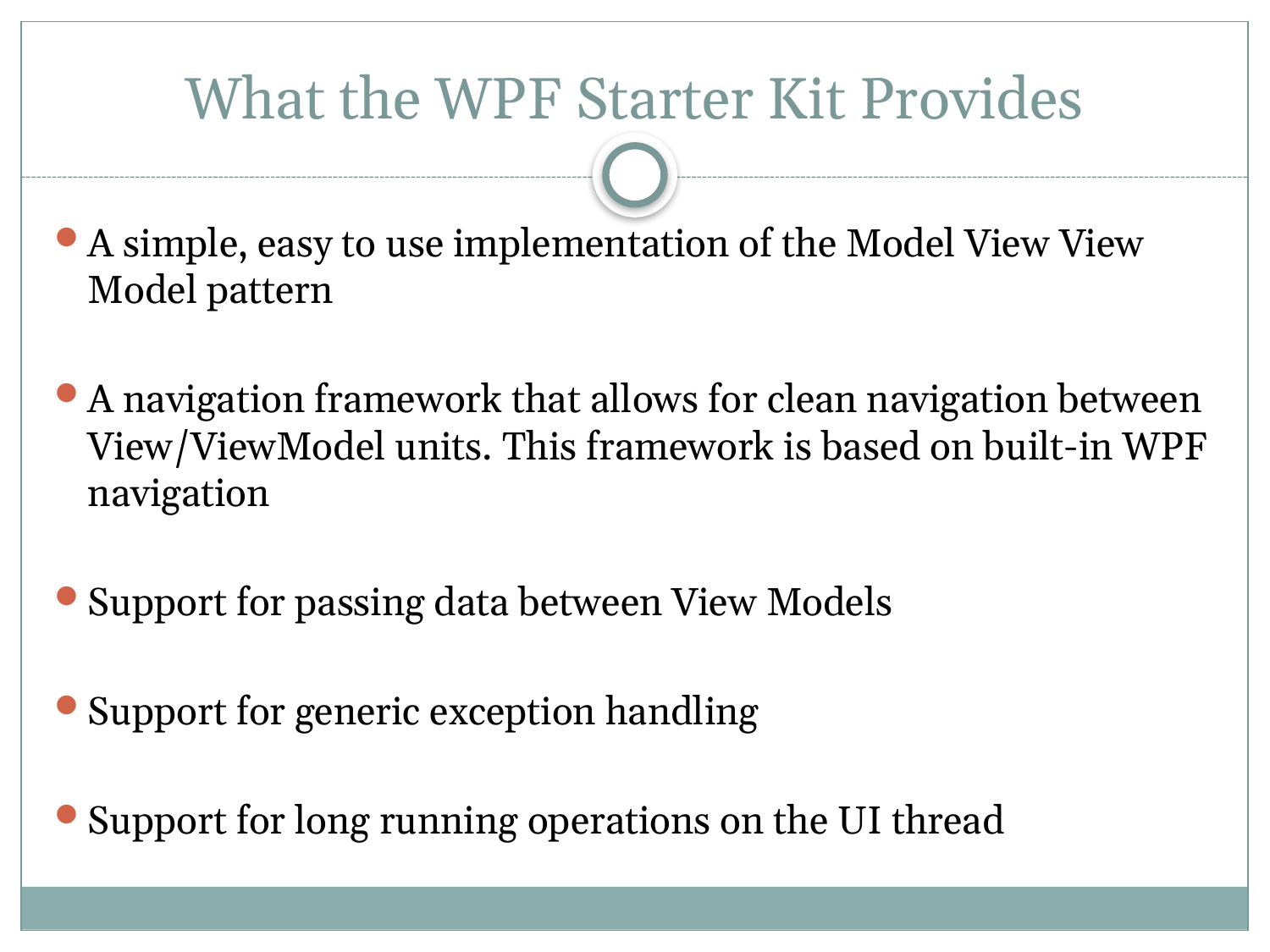

# What the WPF Starter Kit Provides
A simple, easy to use implementation of the Model View View Model pattern

A navigation framework that allows for clean navigation between View/ViewModel units. This framework is based on built-in WPF navigation

Support for passing data between View Models

Support for generic exception handling

Support for long running operations on the UI thread